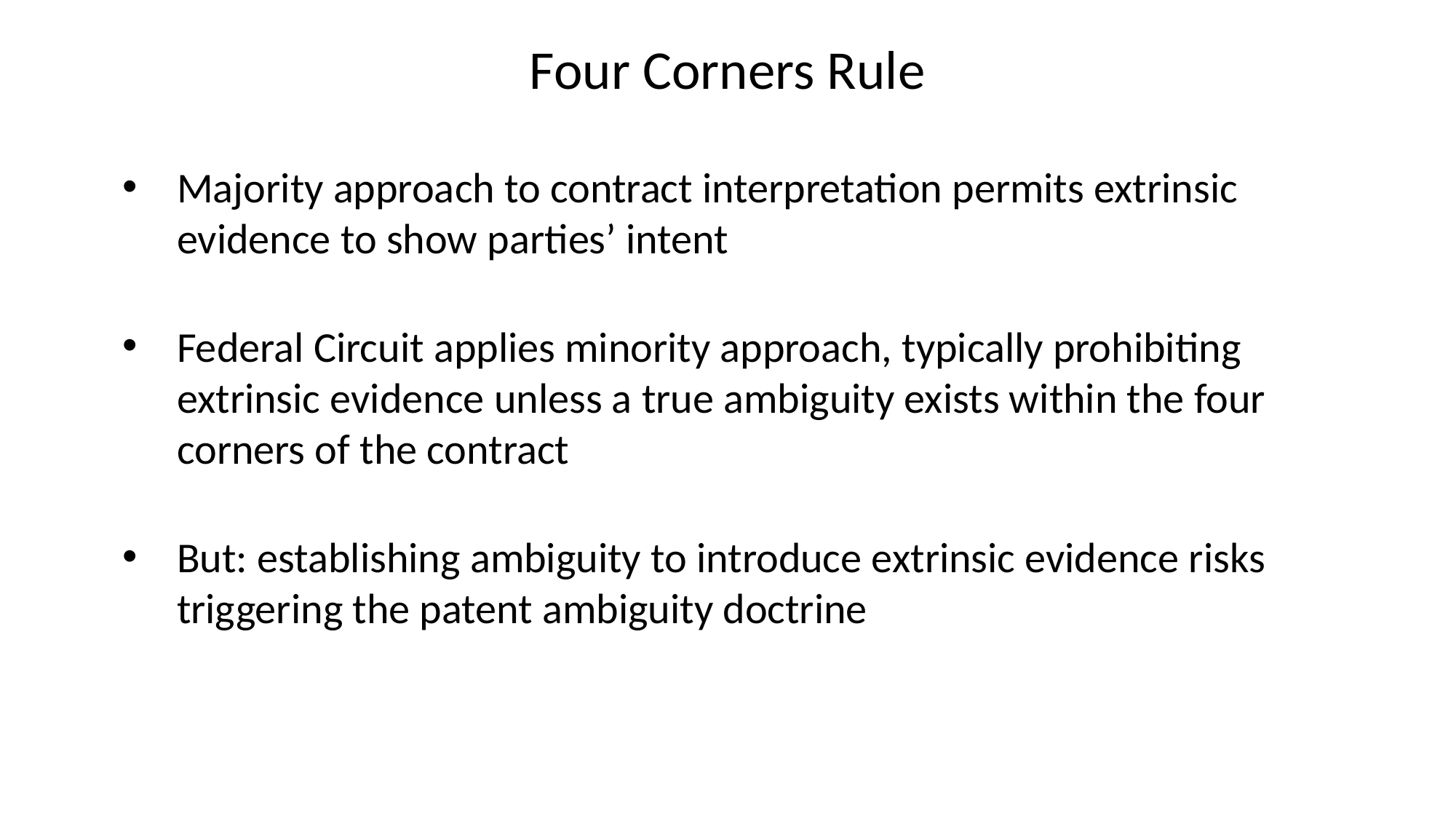

Four Corners Rule
Majority approach to contract interpretation permits extrinsic evidence to show parties’ intent
Federal Circuit applies minority approach, typically prohibiting extrinsic evidence unless a true ambiguity exists within the four corners of the contract
But: establishing ambiguity to introduce extrinsic evidence risks triggering the patent ambiguity doctrine